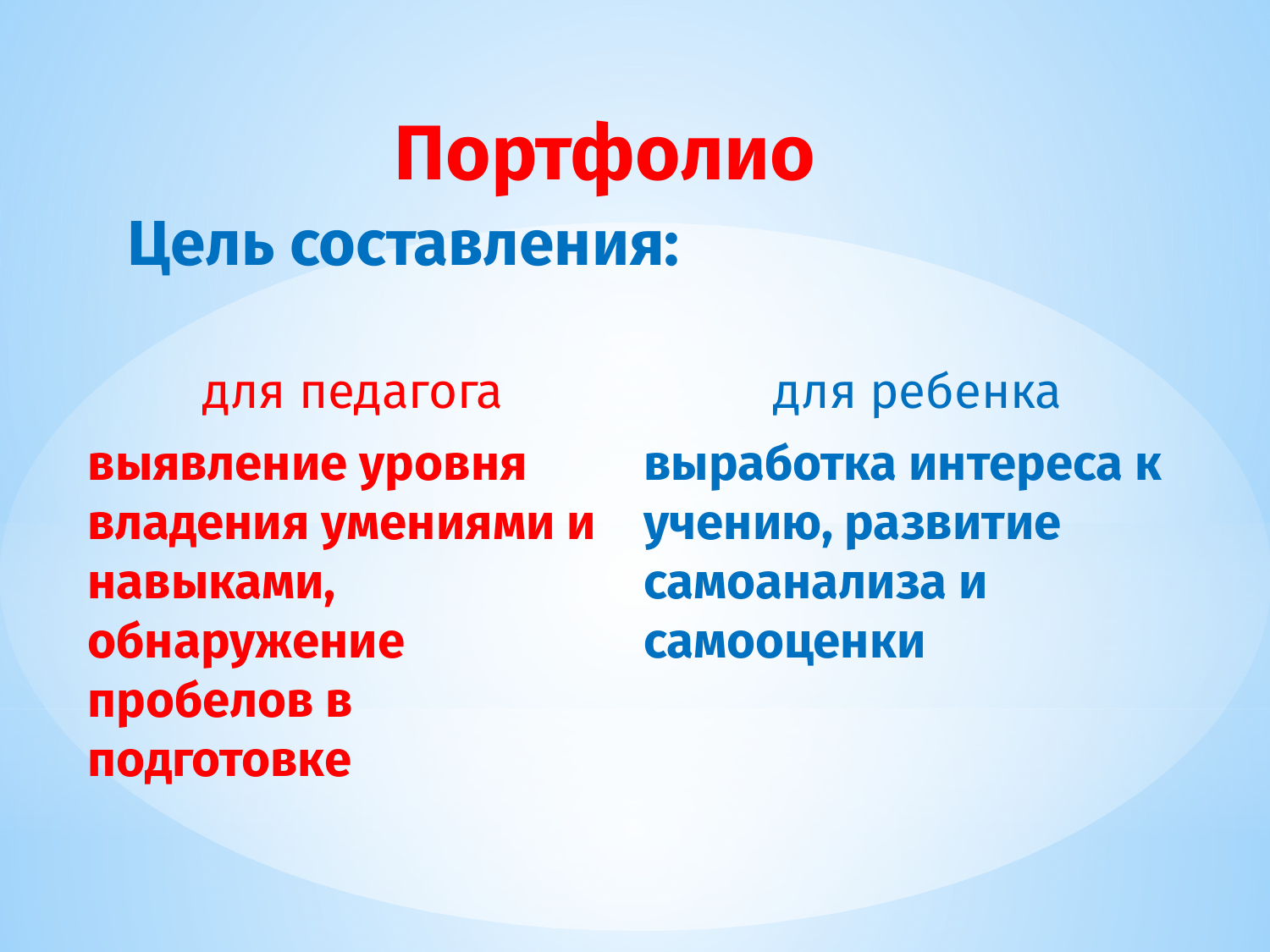

Портфолио
Цель составления:
| для педагога | для ребенка |
| --- | --- |
| выявление уровня владения умениями и навыками, обнаружение пробелов в подготовке | выработка интереса к учению, развитие самоанализа и самооценки |